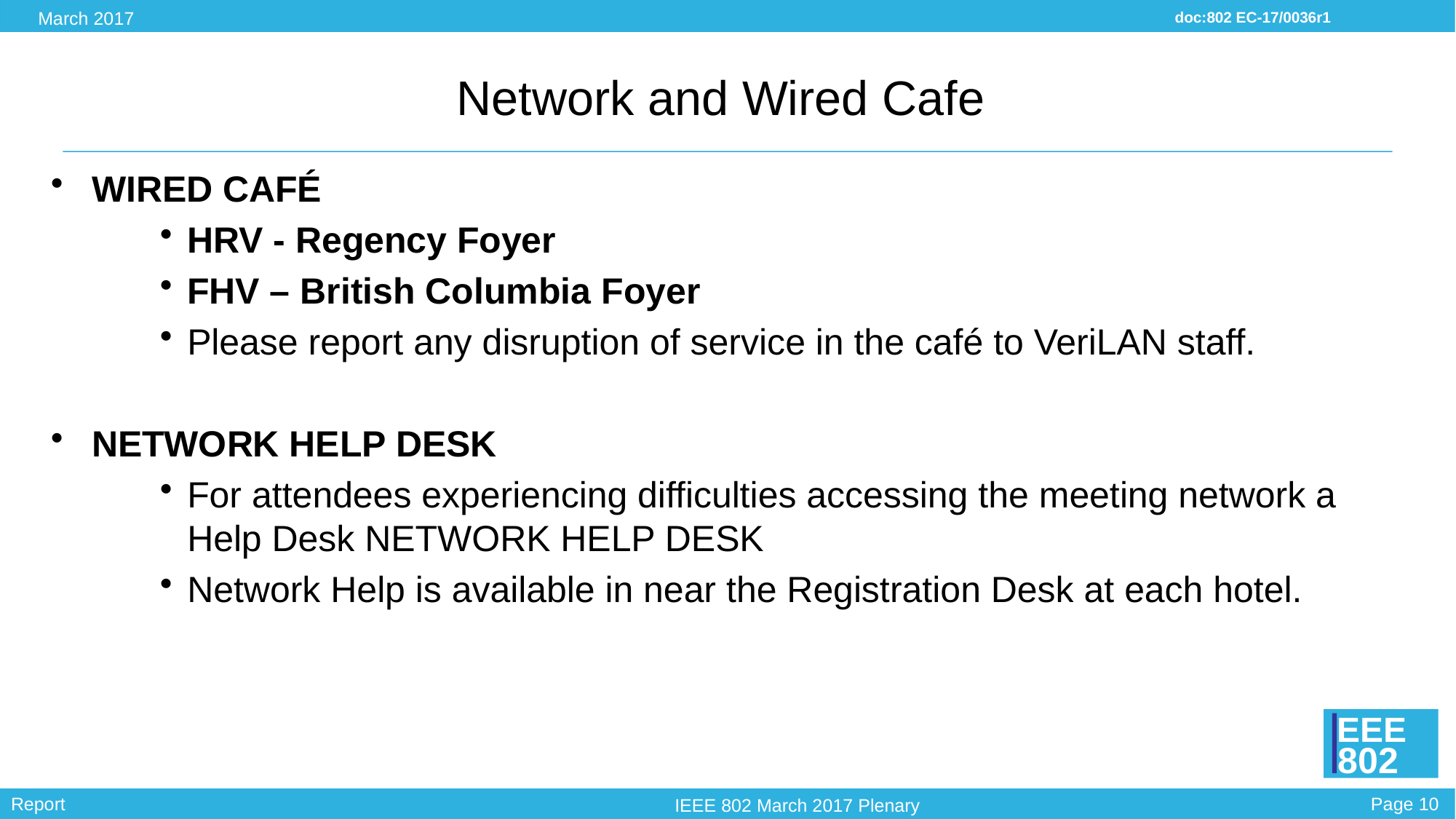

# Network and Wired Cafe
WIRED CAFÉ
HRV - Regency Foyer
FHV – British Columbia Foyer
Please report any disruption of service in the café to VeriLAN staff.

NETWORK HELP DESK
For attendees experiencing difficulties accessing the meeting network a Help Desk NETWORK HELP DESK
Network Help is available in near the Registration Desk at each hotel.